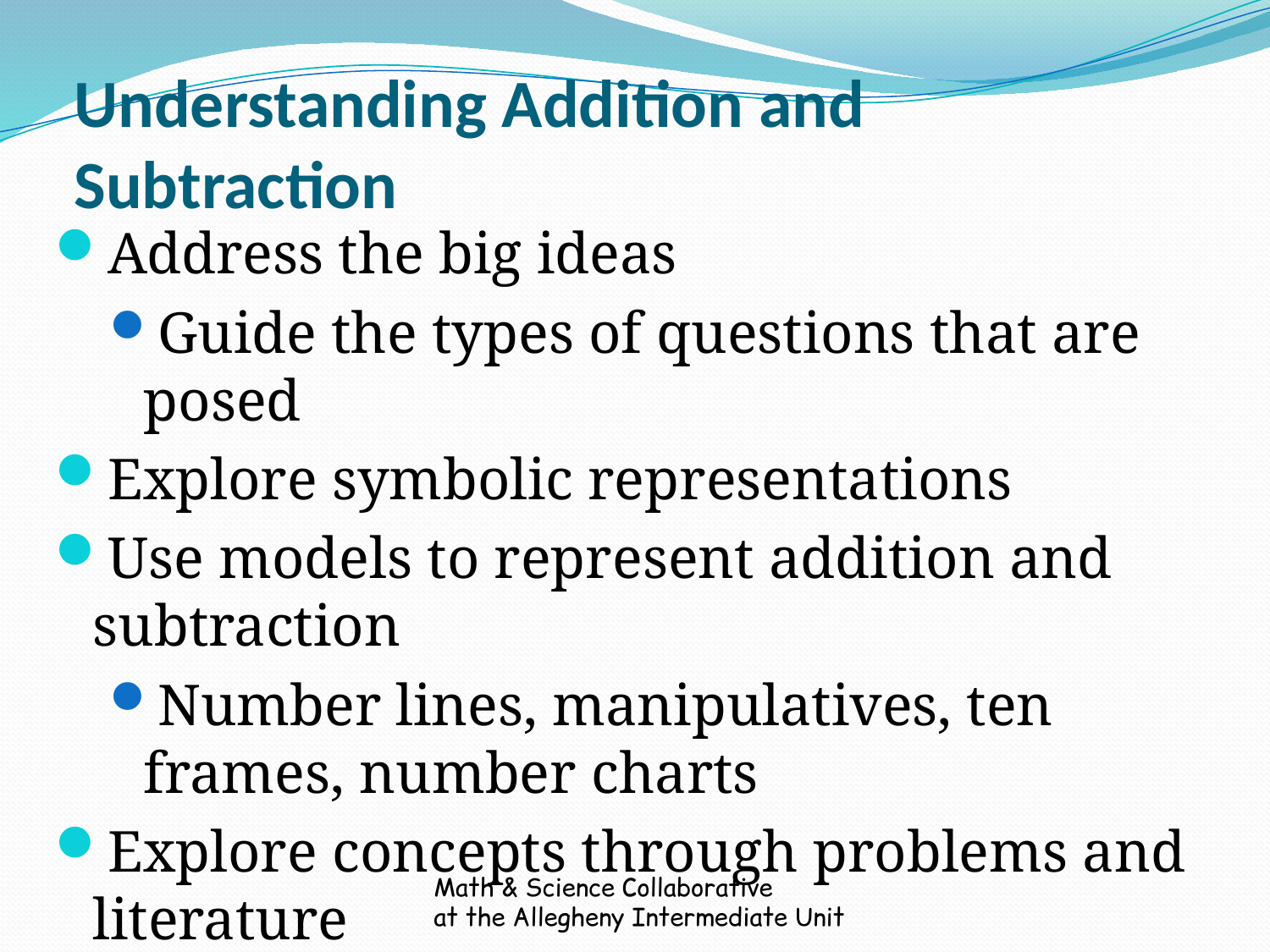

# Understanding Addition and Subtraction
Address the big ideas
Guide the types of questions that are posed
Explore symbolic representations
Use models to represent addition and subtraction
Number lines, manipulatives, ten frames, number charts
Explore concepts through problems and literature
Math & Science Collaborative
at the Allegheny Intermediate Unit